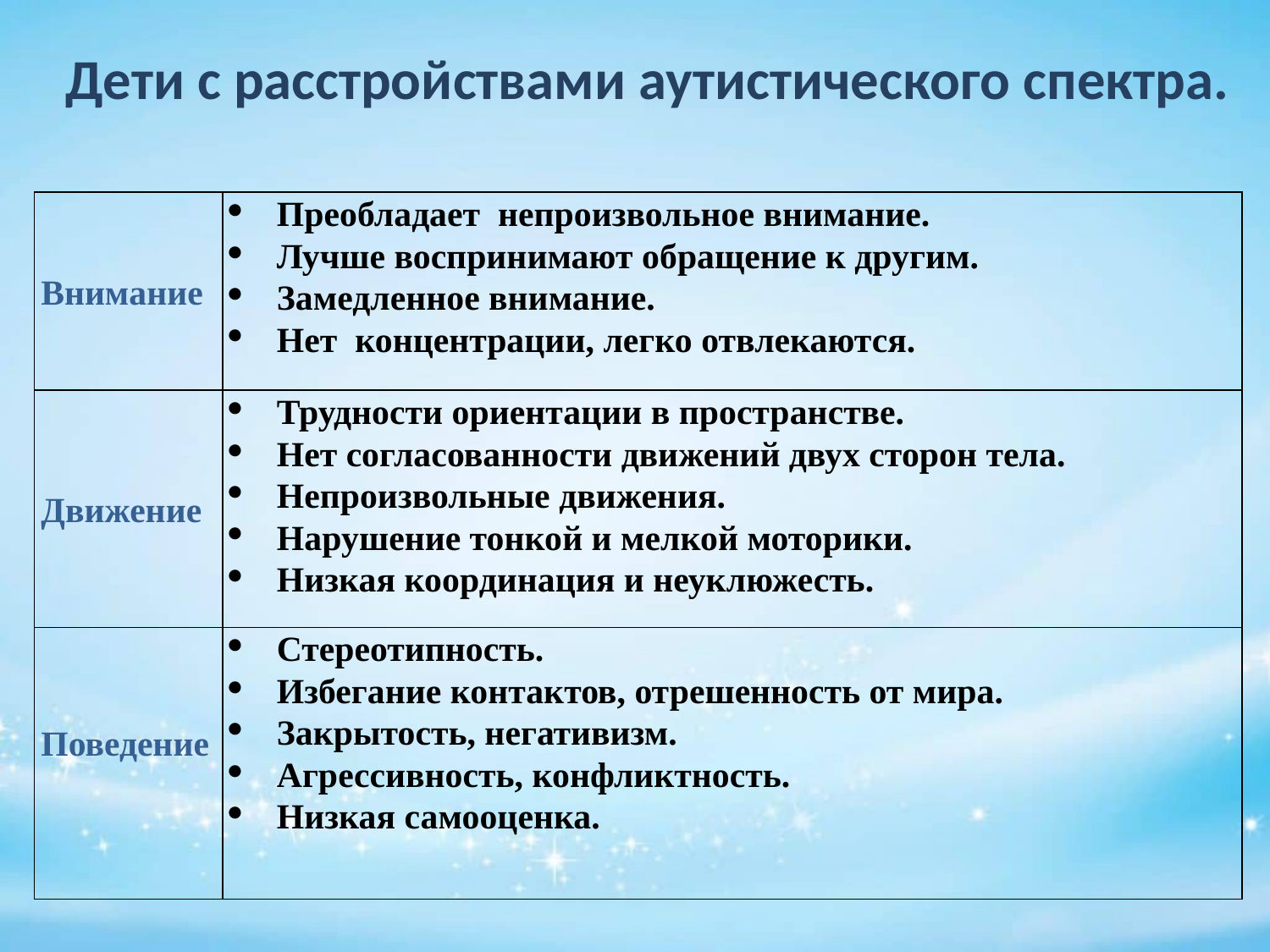

Дети с расстройствами аутистического спектра.
| Внимание | Преобладает непроизвольное внимание. Лучше воспринимают обращение к другим. Замедленное внимание. Нет концентрации, легко отвлекаются. |
| --- | --- |
| Движение | Трудности ориентации в пространстве. Нет согласованности движений двух сторон тела. Непроизвольные движения. Нарушение тонкой и мелкой моторики. Низкая координация и неуклюжесть. |
| Поведение | Стереотипность. Избегание контактов, отрешенность от мира. Закрытость, негативизм. Агрессивность, конфликтность. Низкая самооценка. |